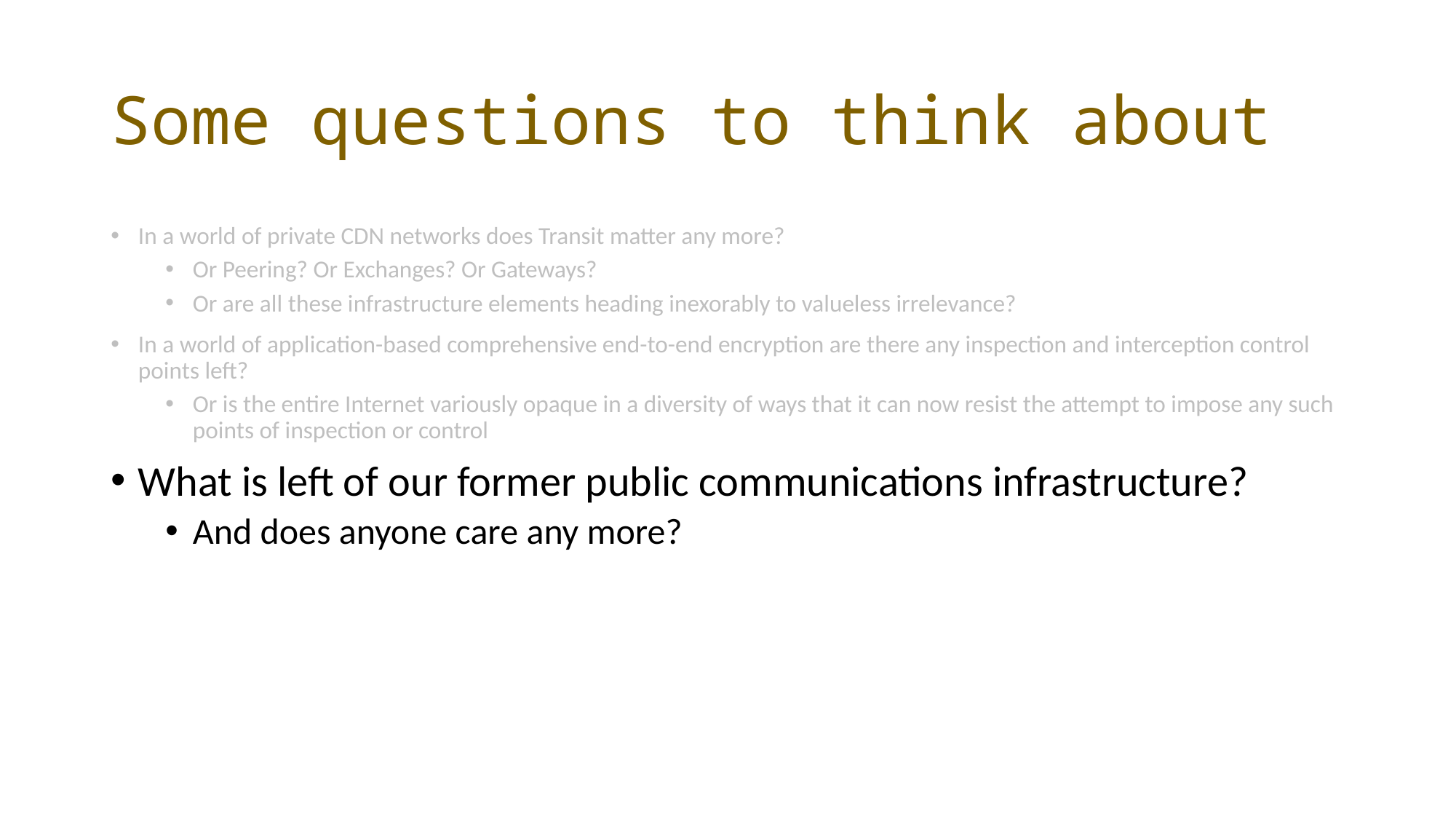

# Some questions to think about
In a world of private CDN networks does Transit matter any more?
Or Peering? Or Exchanges? Or Gateways?
Or are all these infrastructure elements heading inexorably to valueless irrelevance?
In a world of application-based comprehensive end-to-end encryption are there any inspection and interception control points left?
Or is the entire Internet variously opaque in a diversity of ways that it can now resist the attempt to impose any such points of inspection or control
What is left of our former public communications infrastructure?
And does anyone care any more?